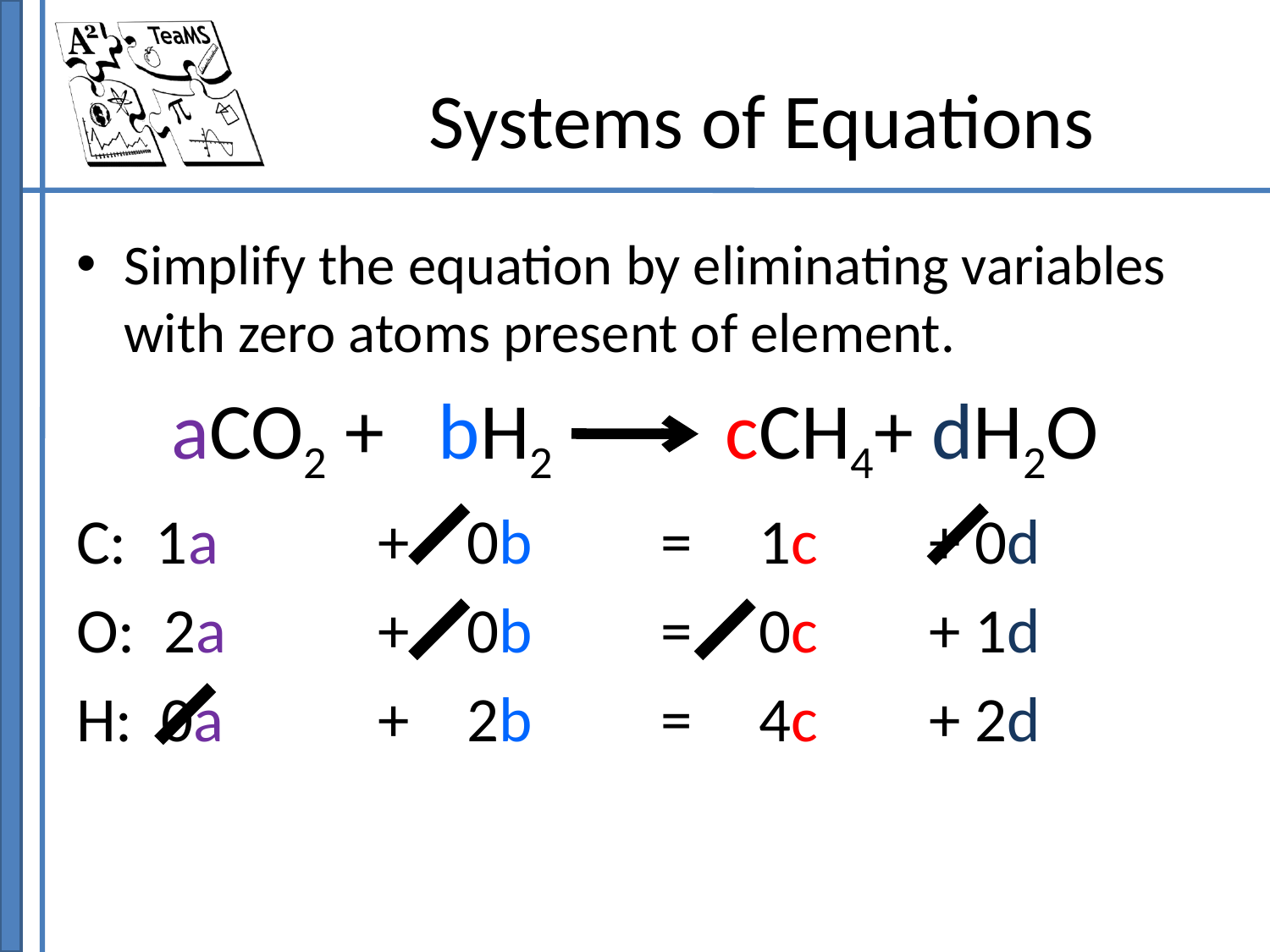

# Systems of Equations
Simplify the equation by eliminating variables with zero atoms present of element.
aCO2 +   bH2          cCH4+ dH2O
C:  1a   	+    0b 	  =	1c  	   + 0d
O:  2a   	+    0b	  = 	0c  	   + 1d
H:  0a   	+    2b	  = 	4c  	   + 2d